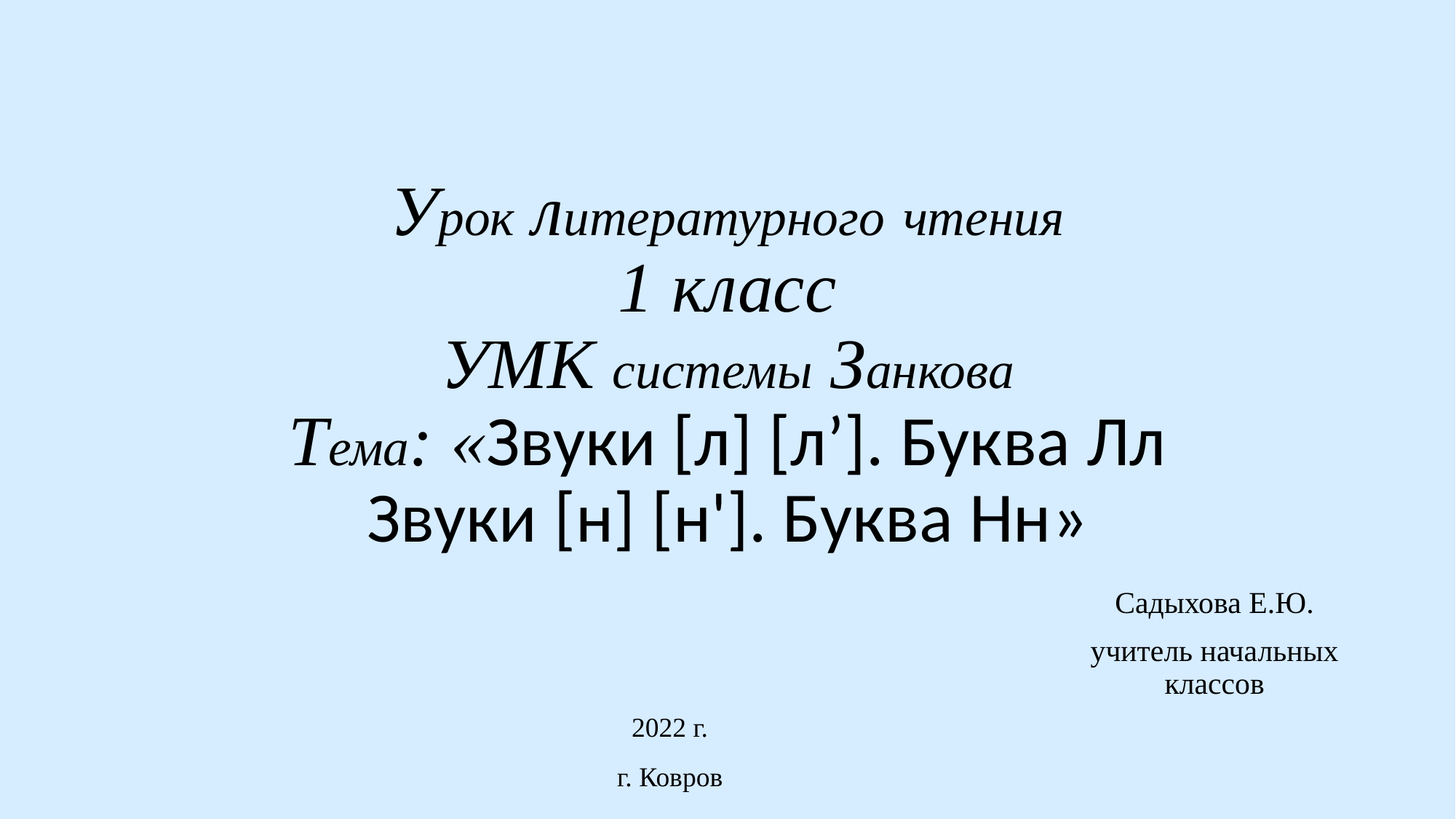

# Урок литературного чтения 1 класс УМК системы Занкова Тема: «Звуки [л] [л’]. Буква Лл Звуки [н] [н']. Буква Нн»
Садыхова Е.Ю.
учитель начальных классов
2022 г.
г. Ковров